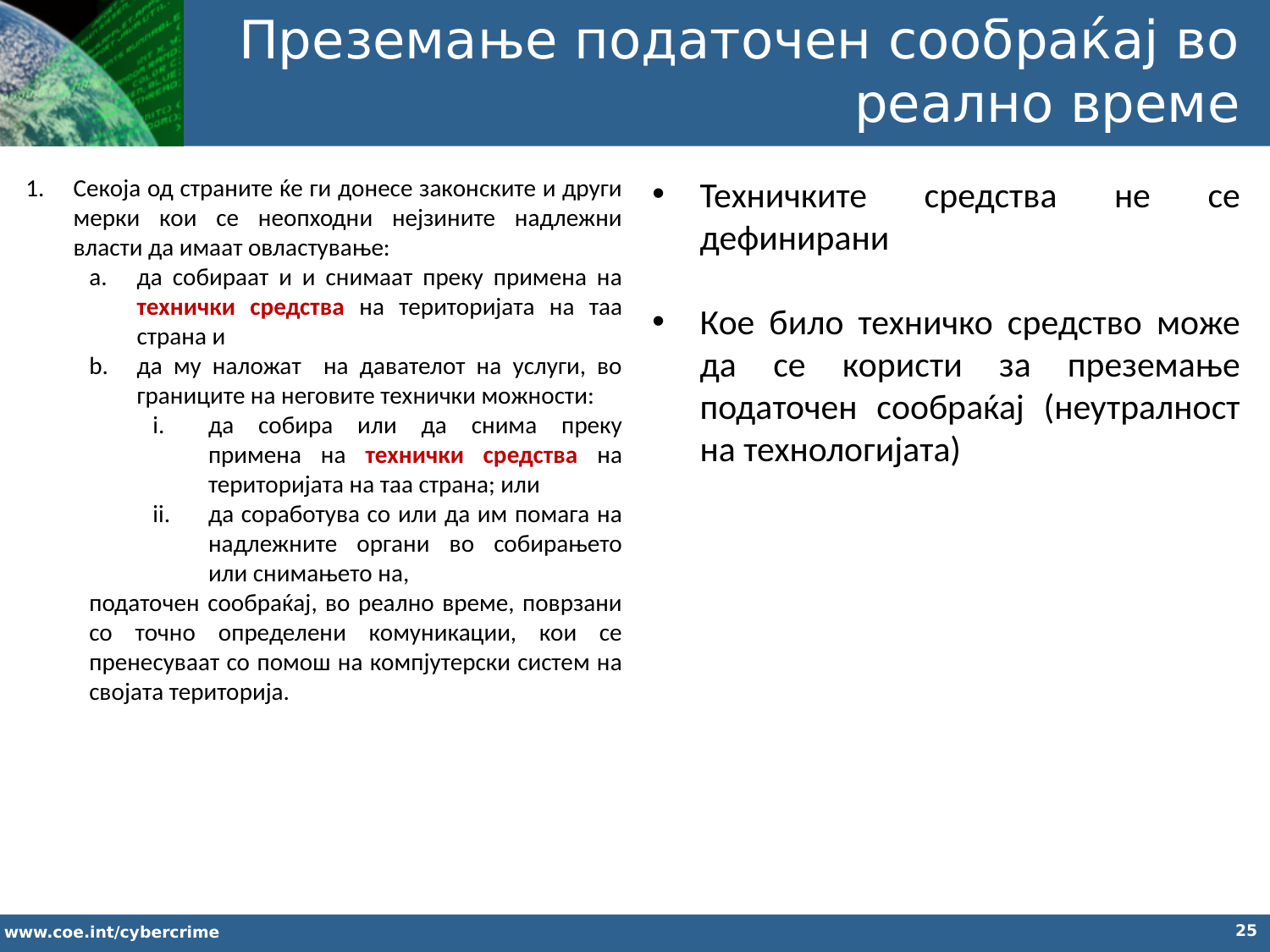

Преземање податочен сообраќај во реално време
Секоја од страните ќе ги донесе законските и други мерки кои се неопходни нејзините надлежни власти да имаат овластување:
да собираат и и снимаат преку примена на технички средства на територијата на таа страна и
да му наложат  на давателот на услуги, во границите на неговите технички можности:
да собира или да снима преку примена на технички средства на територијата на таа страна; или
да соработува со или да им помага на надлежните органи во собирањето или снимањето на,
податочен сообраќај, во реално време, поврзани со точно определени комуникации, кои се пренесуваат со помош на компјутерски систем на својата територија.
Техничките средства не се дефинирани

Кое било техничко средство може да се користи за преземање податочен сообраќај (неутралност на технологијата)